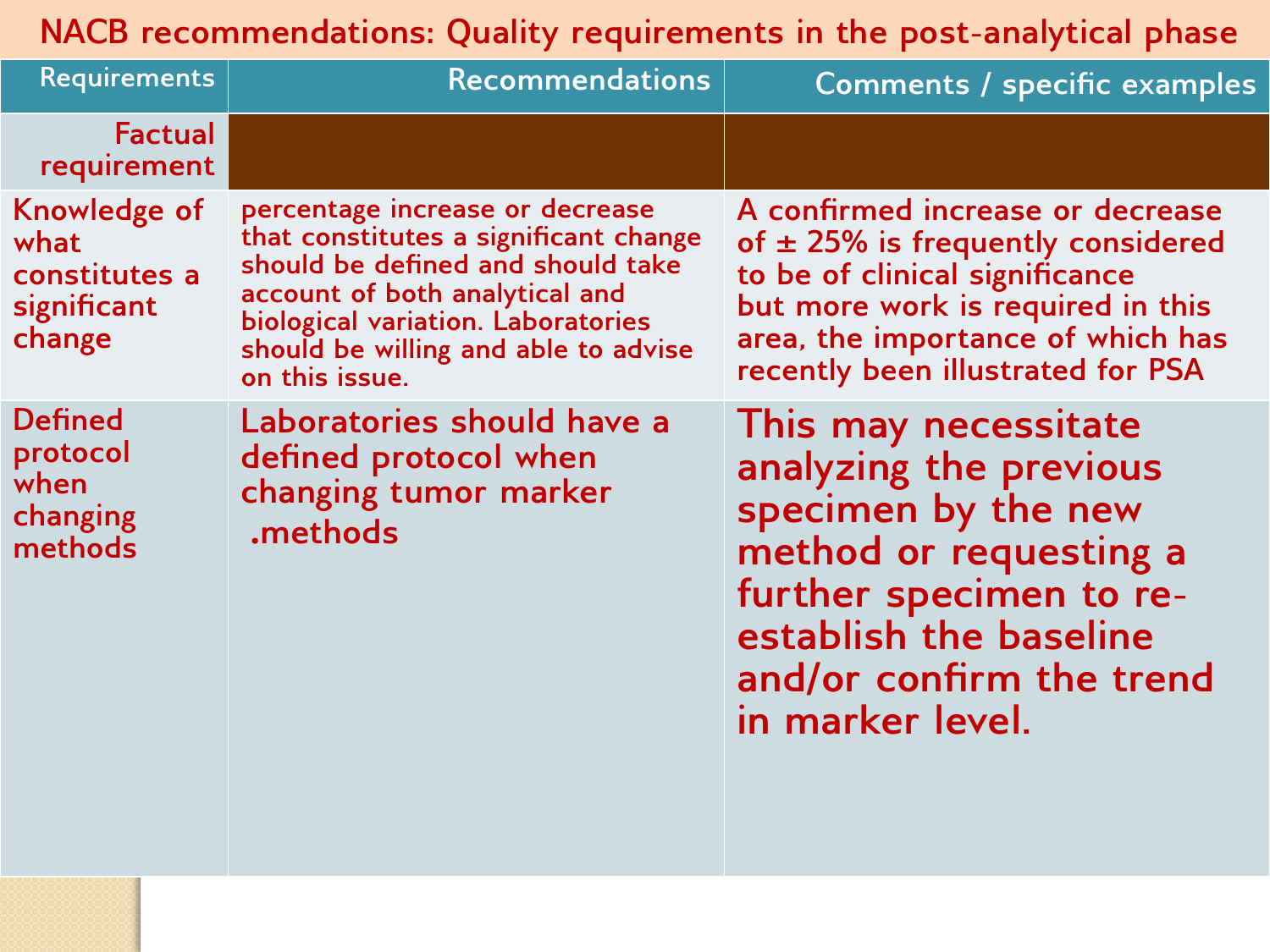

# NACB recommendations: Quality requirements in the post-analytical phase
| Requirements | Recommendations | Comments / specific examples |
| --- | --- | --- |
| Factual requirement |  |  |
| Knowledge of what constitutes a significant change | percentage increase or decrease that constitutes a significant change should be defined and should take account of both analytical and biological variation. Laboratories should be willing and able to advise on this issue. | A confirmed increase or decrease of ± 25% is frequently considered to be of clinical significance but more work is required in this area, the importance of which has recently been illustrated for PSA |
| Defined protocol when changing methods | Laboratories should have a defined protocol when changing tumor marker methods. | This may necessitate analyzing the previous specimen by the new method or requesting a further specimen to re-establish the baseline and/or confirm the trend in marker level. |